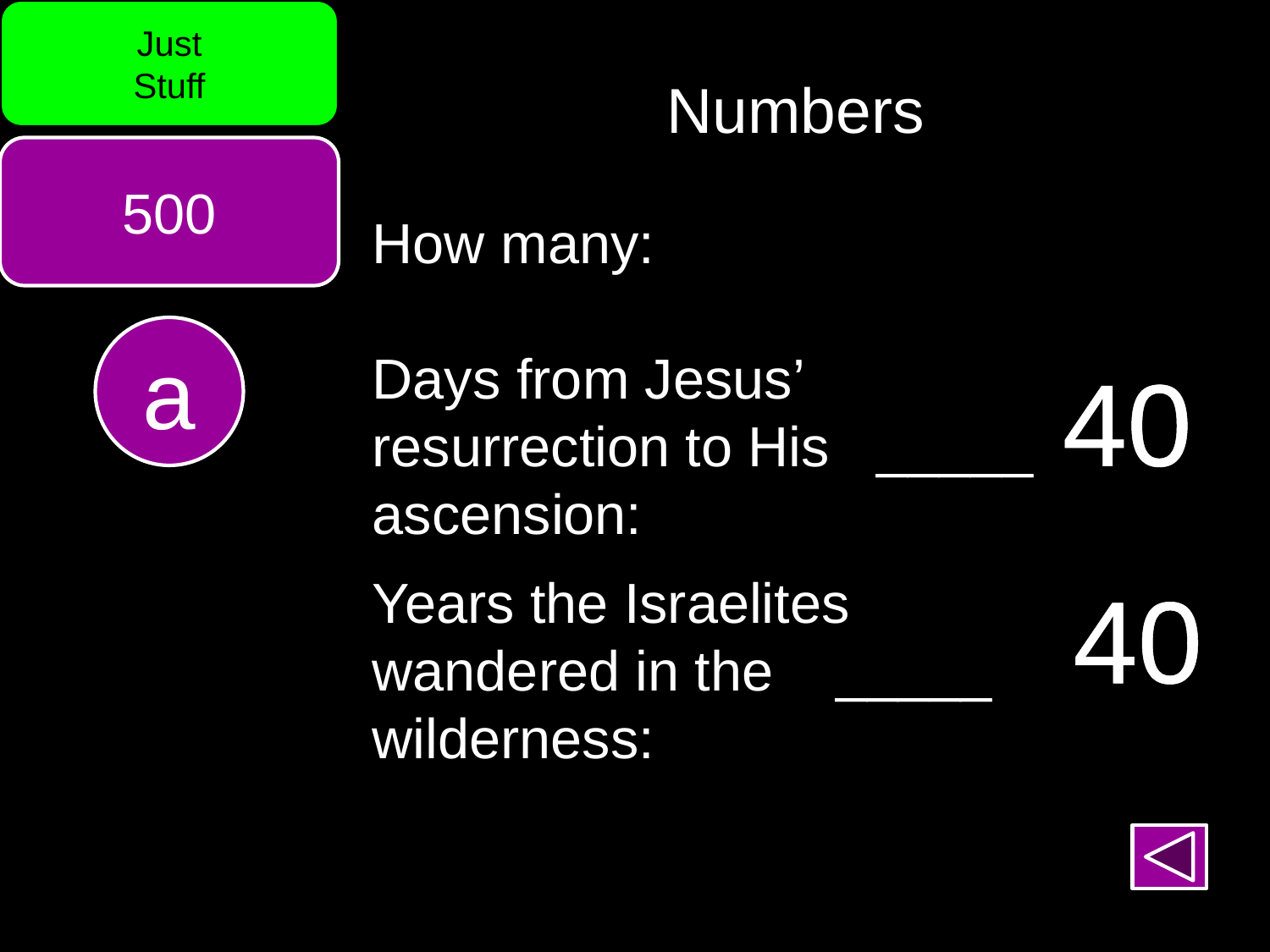

Just
Stuff
Numbers
500
How many:

Days from Jesus’
resurrection to His   _____
ascension:

Years the Israelites
wandered in the    _____ wilderness:
a
40
40